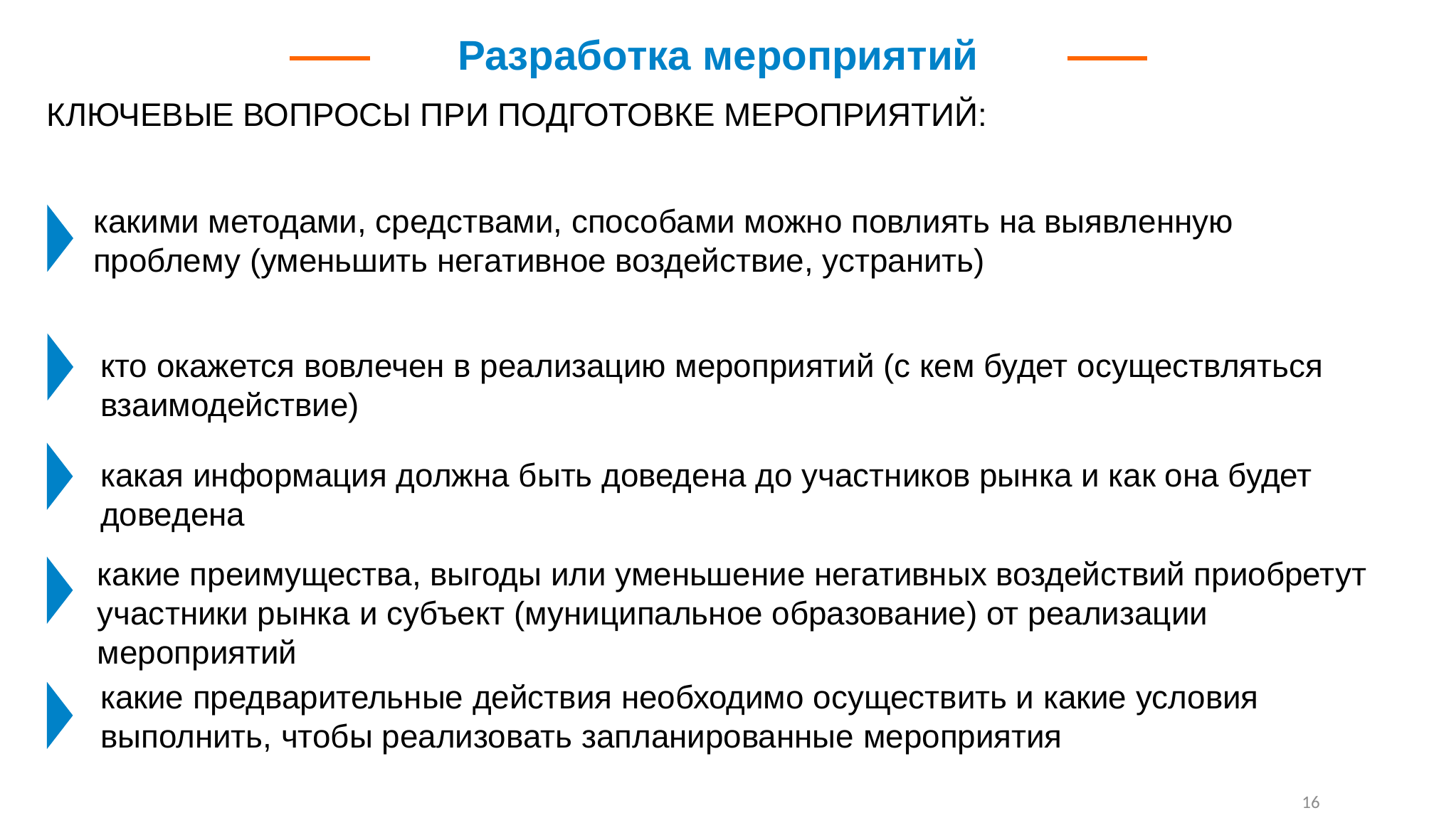

Разработка мероприятий
КЛЮЧЕВЫЕ ВОПРОСЫ ПРИ ПОДГОТОВКЕ МЕРОПРИЯТИЙ:
какими методами, средствами, способами можно повлиять на выявленную проблему (уменьшить негативное воздействие, устранить)

кто окажется вовлечен в реализацию мероприятий (с кем будет осуществляться взаимодействие)

какая информация должна быть доведена до участников рынка и как она будет доведена

какие преимущества, выгоды или уменьшение негативных воздействий приобретут участники рынка и субъект (муниципальное образование) от реализации мероприятий

какие предварительные действия необходимо осуществить и какие условия выполнить, чтобы реализовать запланированные мероприятия

16